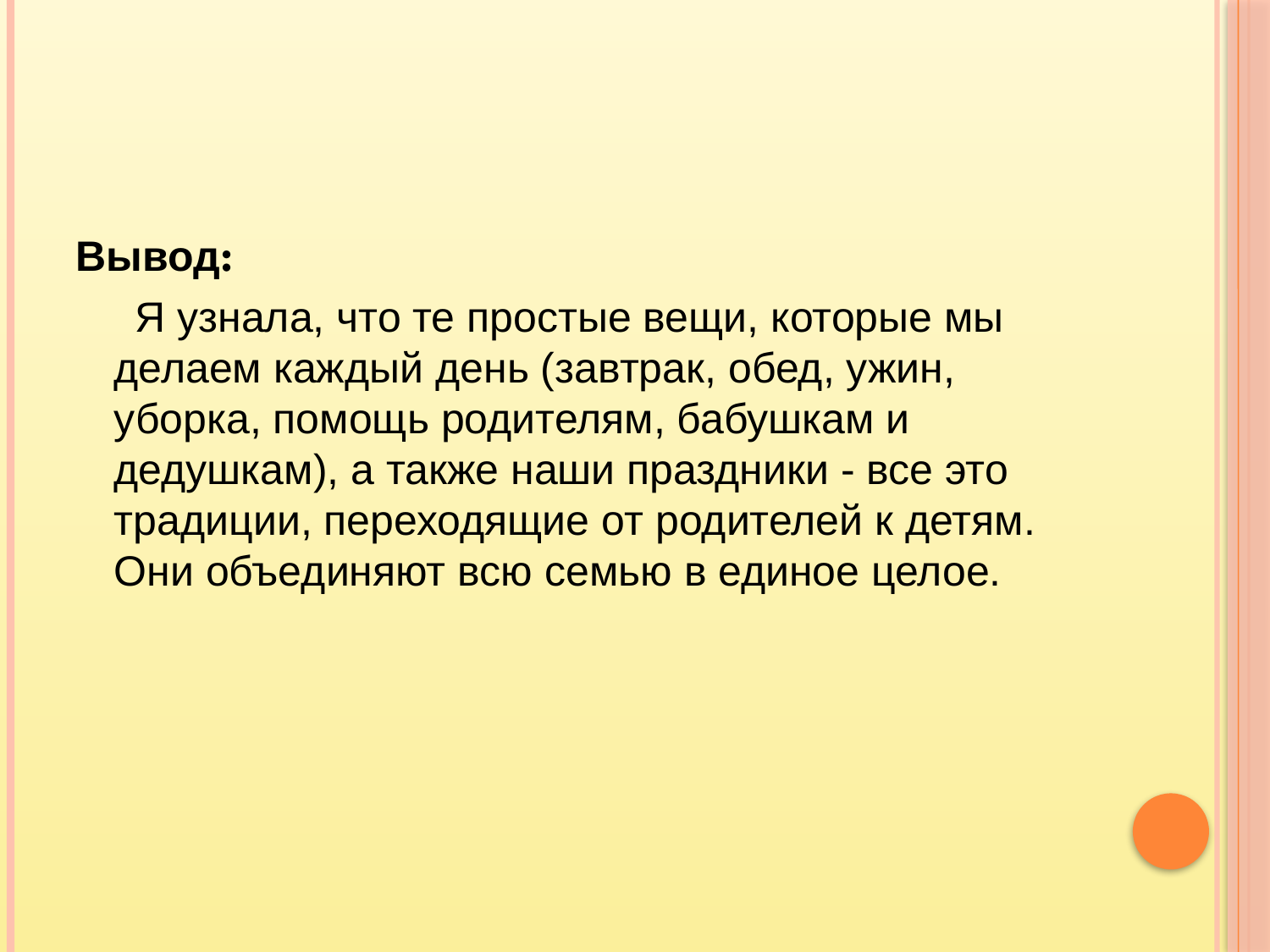

#
Вывод:
     Я узнала, что те простые вещи, которые мы делаем каждый день (завтрак, обед, ужин, уборка, помощь родителям, бабушкам и дедушкам), а также наши праздники - все это традиции, переходящие от родителей к детям. Они объединяют всю семью в единое целое.